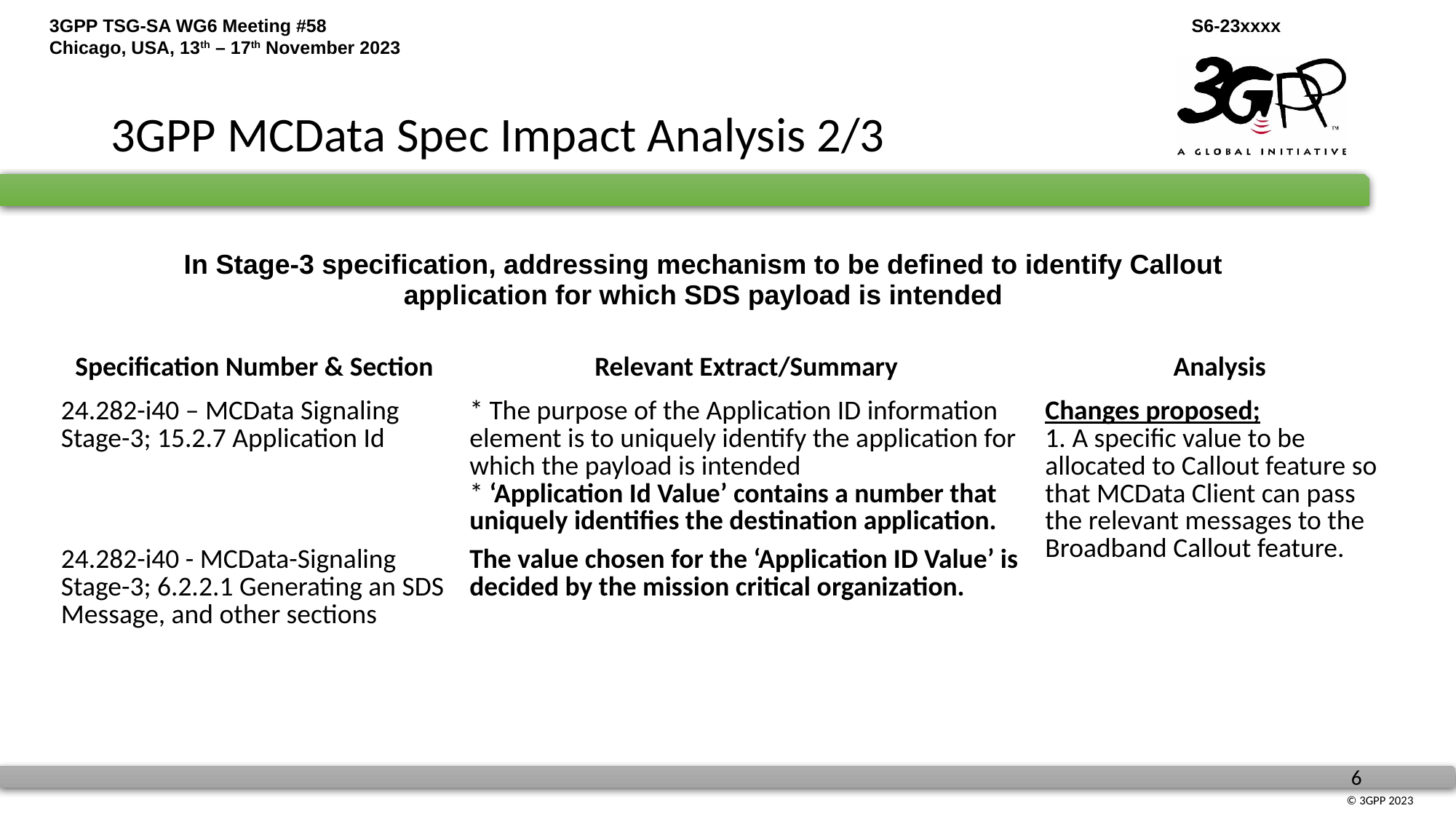

# 3GPP MCData Spec Impact Analysis 2/3
| In Stage-3 specification, addressing mechanism to be defined to identify Callout application for which SDS payload is intended |
| --- |
| Specification Number & Section | Relevant Extract/Summary | Analysis |
| --- | --- | --- |
| 24.282-i40 – MCData Signaling Stage-3; 15.2.7 Application Id | \* The purpose of the Application ID information element is to uniquely identify the application for which the payload is intended \* ‘Application Id Value’ contains a number that uniquely identifies the destination application. | Changes proposed; 1. A specific value to be allocated to Callout feature so that MCData Client can pass the relevant messages to the Broadband Callout feature. |
| 24.282-i40 - MCData-Signaling Stage-3; 6.2.2.1 Generating an SDS Message, and other sections | The value chosen for the ‘Application ID Value’ is decided by the mission critical organization. |  |